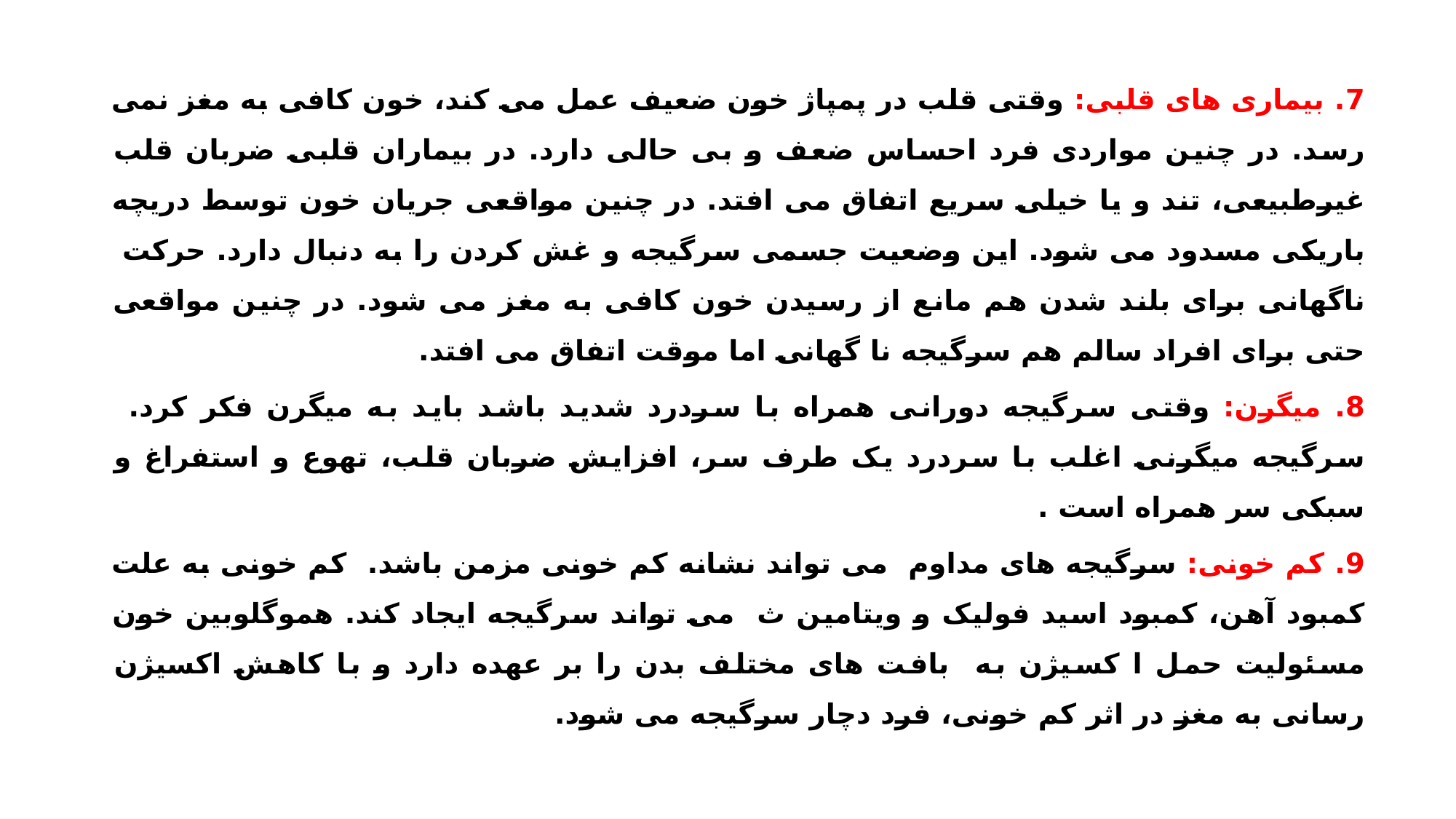

7. بیماری های قلبی: وقتی قلب در پمپاژ خون ضعیف عمل می کند، خون کافی به مغز نمی رسد. در چنین مواردی فرد احساس ضعف و بی حالی دارد. در بیماران قلبی ضربان قلب غیرطبیعی، تند و یا خیلی سریع اتفاق می افتد. در چنین مواقعی جریان خون توسط دریچه باریکی مسدود می شود. این وضعیت جسمی سرگیجه و غش کردن را به دنبال دارد. حرکت  ناگهانی برای بلند شدن هم مانع از رسیدن خون کافی به مغز می شود. در چنین مواقعی حتی برای افراد سالم هم سرگیجه نا گهانی اما موقت اتفاق می افتد.
8. میگرن: وقتی سرگیجه دورانی همراه با سردرد شدید باشد باید به میگرن فکر کرد.  سرگیجه میگرنی اغلب با سردرد یک طرف سر، افزایش ضربان قلب، تهوع و استفراغ و سبکی سر همراه است .
9. کم خونی: سرگیجه های مداوم  می تواند نشانه کم خونی مزمن باشد.  کم خونی به علت کمبود آهن، کمبود اسید فولیک و ویتامین ث  می تواند سرگیجه ایجاد کند. هموگلوبین خون مسئولیت حمل ا کسیژن به  بافت های مختلف بدن را بر عهده دارد و با کاهش اکسیژن رسانی به مغز در اثر کم خونی، فرد دچار سرگیجه می شود.